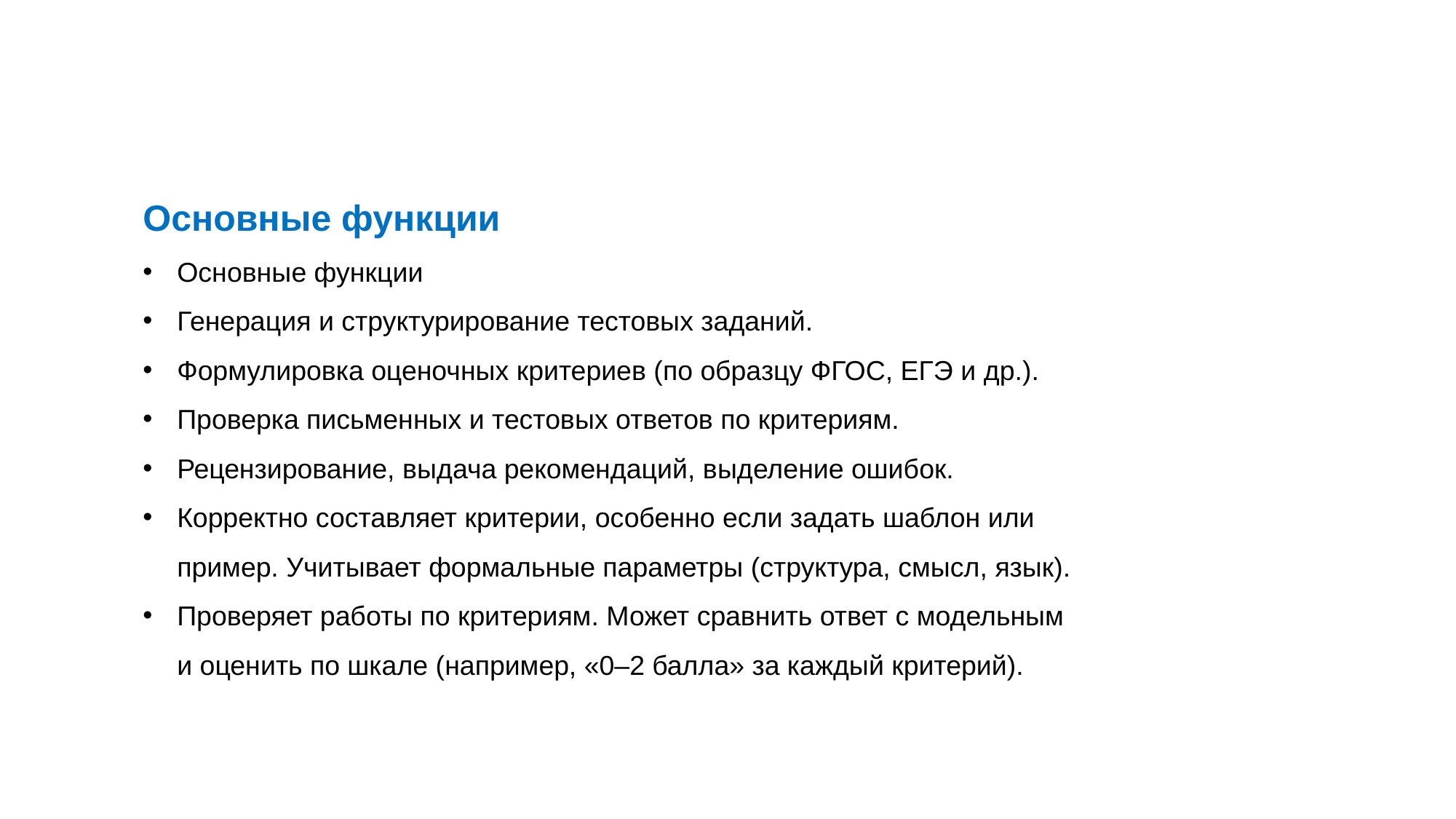

Основные функции
Основные функции
Генерация и структурирование тестовых заданий.
Формулировка оценочных критериев (по образцу ФГОС, ЕГЭ и др.).
Проверка письменных и тестовых ответов по критериям.
Рецензирование, выдача рекомендаций, выделение ошибок.
Корректно составляет критерии, особенно если задать шаблон или пример. Учитывает формальные параметры (структура, смысл, язык).
Проверяет работы по критериям. Может сравнить ответ с модельным и оценить по шкале (например, «0–2 балла» за каждый критерий).